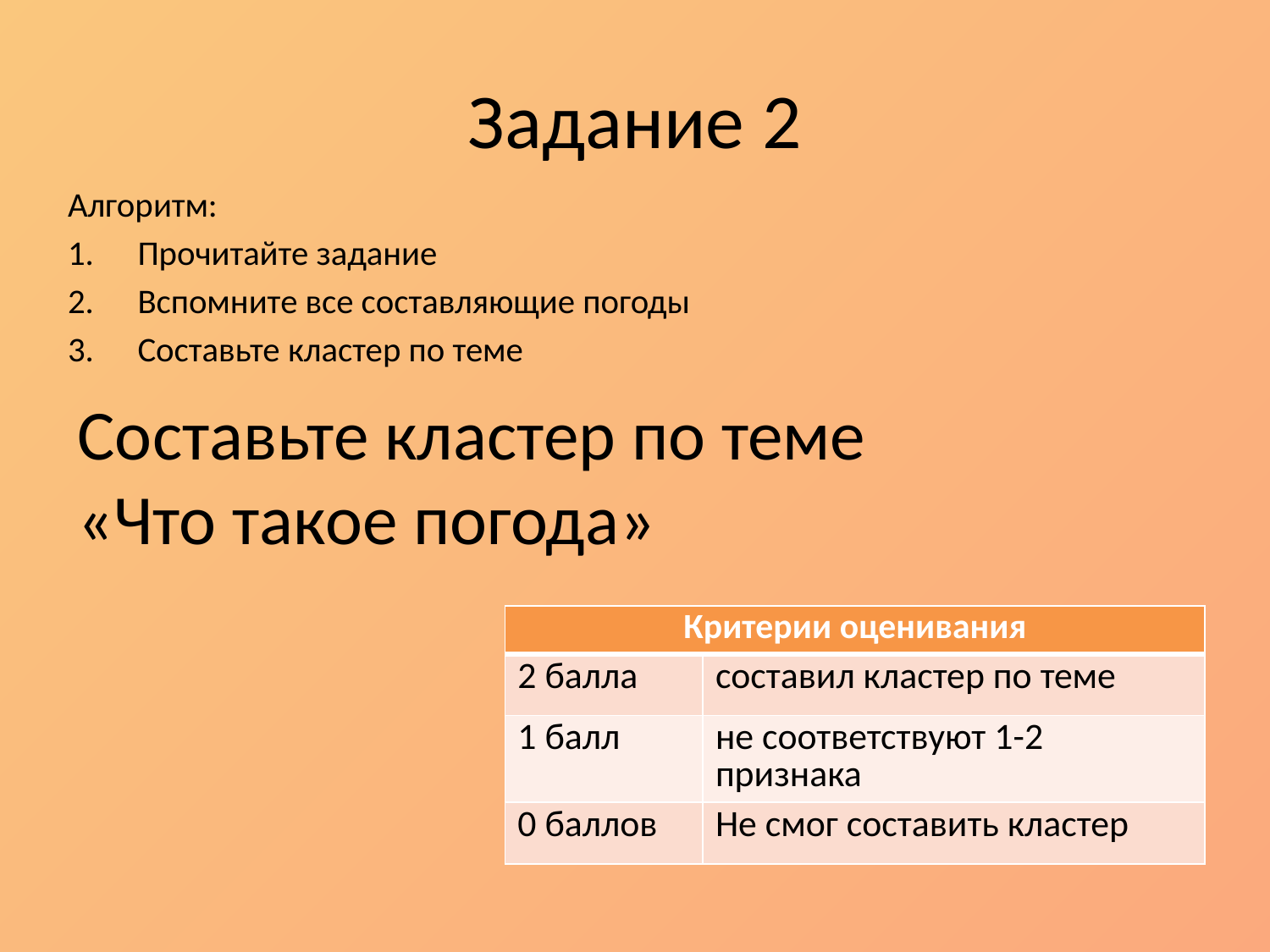

# Задание 2
Алгоритм:
Прочитайте задание
Вспомните все составляющие погоды
Составьте кластер по теме
Составьте кластер по теме «Что такое погода»

| Критерии оценивания |  |
| --- | --- |
| 2 балла | составил кластер по теме |
| 1 балл | не соответствуют 1-2 признака |
| 0 баллов | Не смог составить кластер |